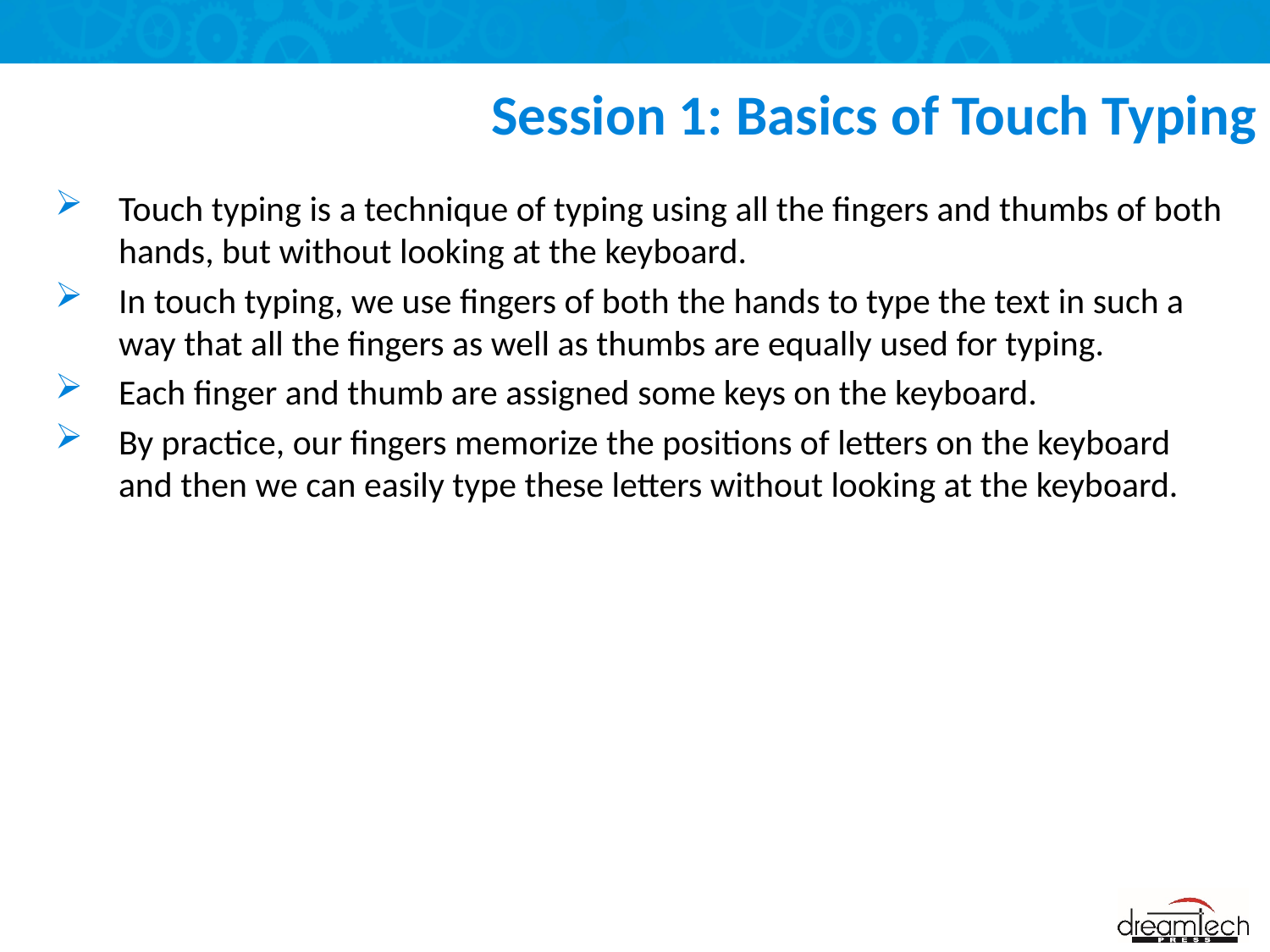

# Session 1: Basics of Touch Typing
Touch typing is a technique of typing using all the fingers and thumbs of both hands, but without looking at the keyboard.
In touch typing, we use fingers of both the hands to type the text in such a way that all the fingers as well as thumbs are equally used for typing.
Each finger and thumb are assigned some keys on the keyboard.
By practice, our fingers memorize the positions of letters on the keyboard and then we can easily type these letters without looking at the keyboard.